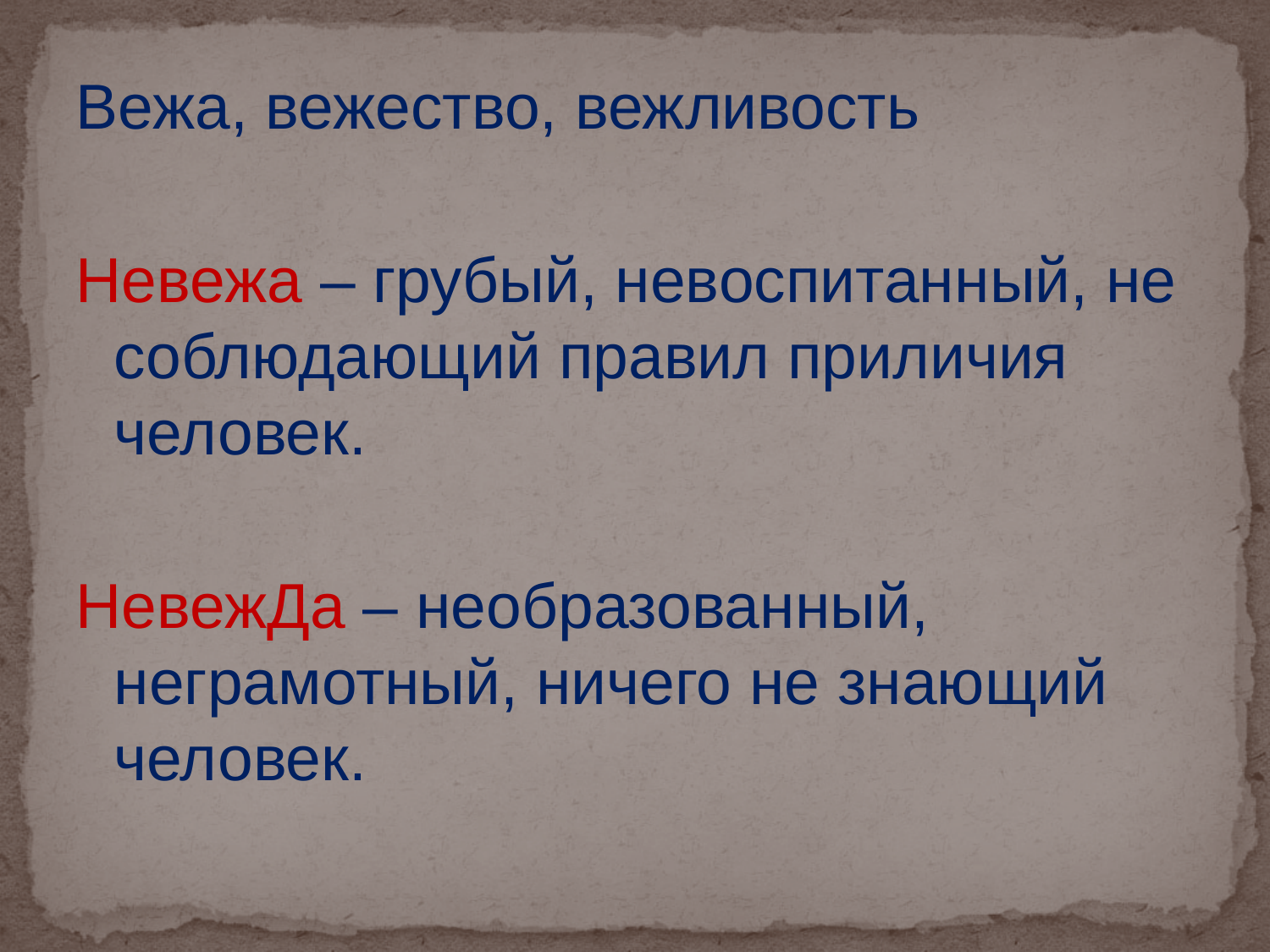

#
Вежа, вежество, вежливость

Невежа – грубый, невоспитанный, не соблюдающий правил приличия человек.

НевежДа – необразованный, неграмотный, ничего не знающий человек.